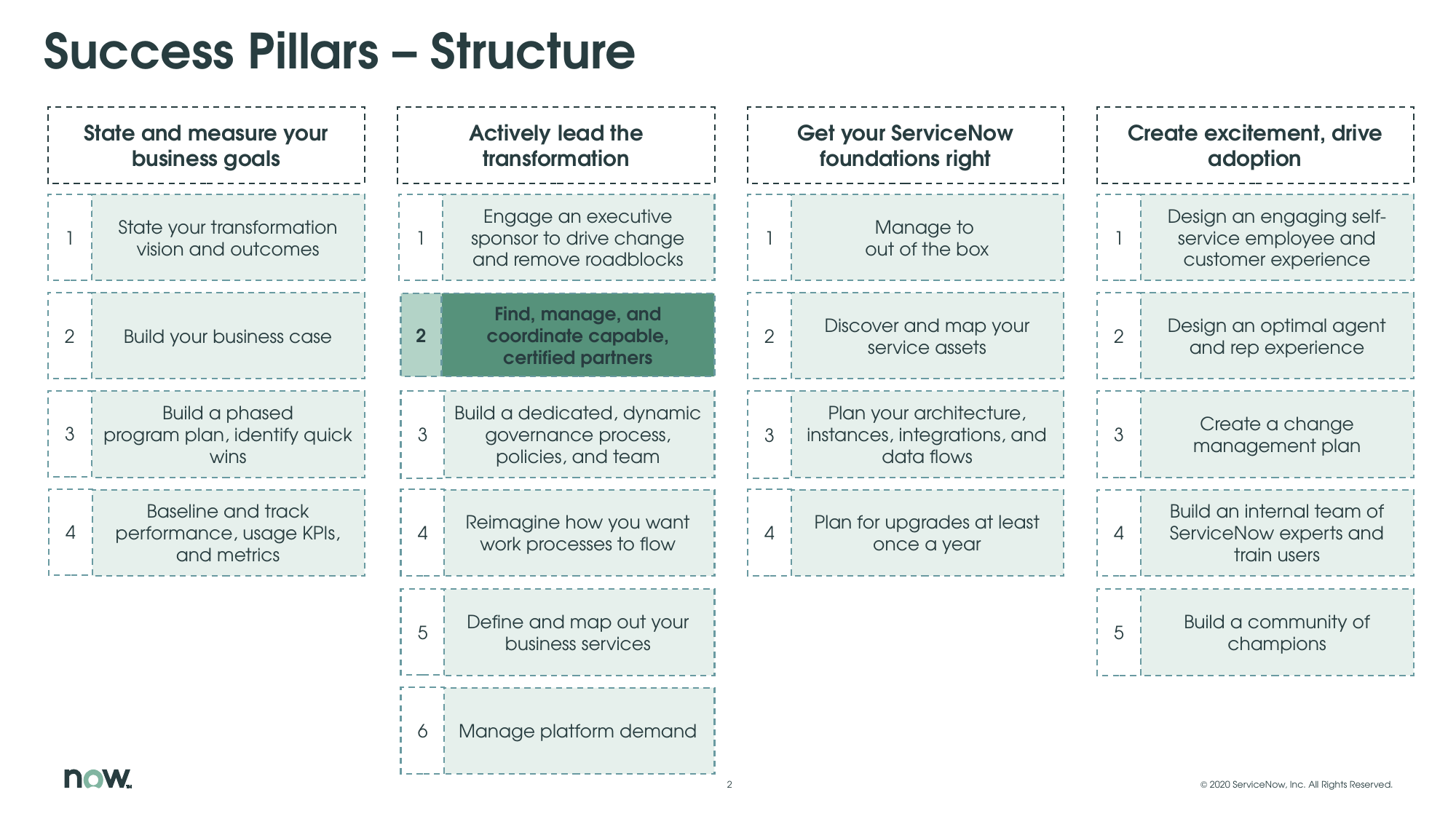

# Success Pillars – Structure
State and measure your business goals
Actively lead the transformation
Get your ServiceNow foundations right
Create excitement, drive adoption
1
State your transformation vision and outcomes
1
Engage an executive sponsor to drive change and remove roadblocks
1
Manage to
 out of the box
1
Design an engaging self-service employee and customer experience
2
Build your business case
2
Discover and map your service assets
2
Design an optimal agent and rep experience
2
Find, manage, and coordinate capable, certified partners
3
3
3
Build a phased
program plan, identify quick wins
Build a dedicated, dynamic governance process, policies, and team
Plan your architecture, instances, integrations, and data flows
3
Create a change management plan
4
4
4
Baseline and track performance, usage KPIs, and metrics
Reimagine how you want work processes to flow
Plan for upgrades at least once a year
4
Build an internal team of ServiceNow experts and train users
5
Define and map out your business services
5
Build a community of champions
6
Manage platform demand